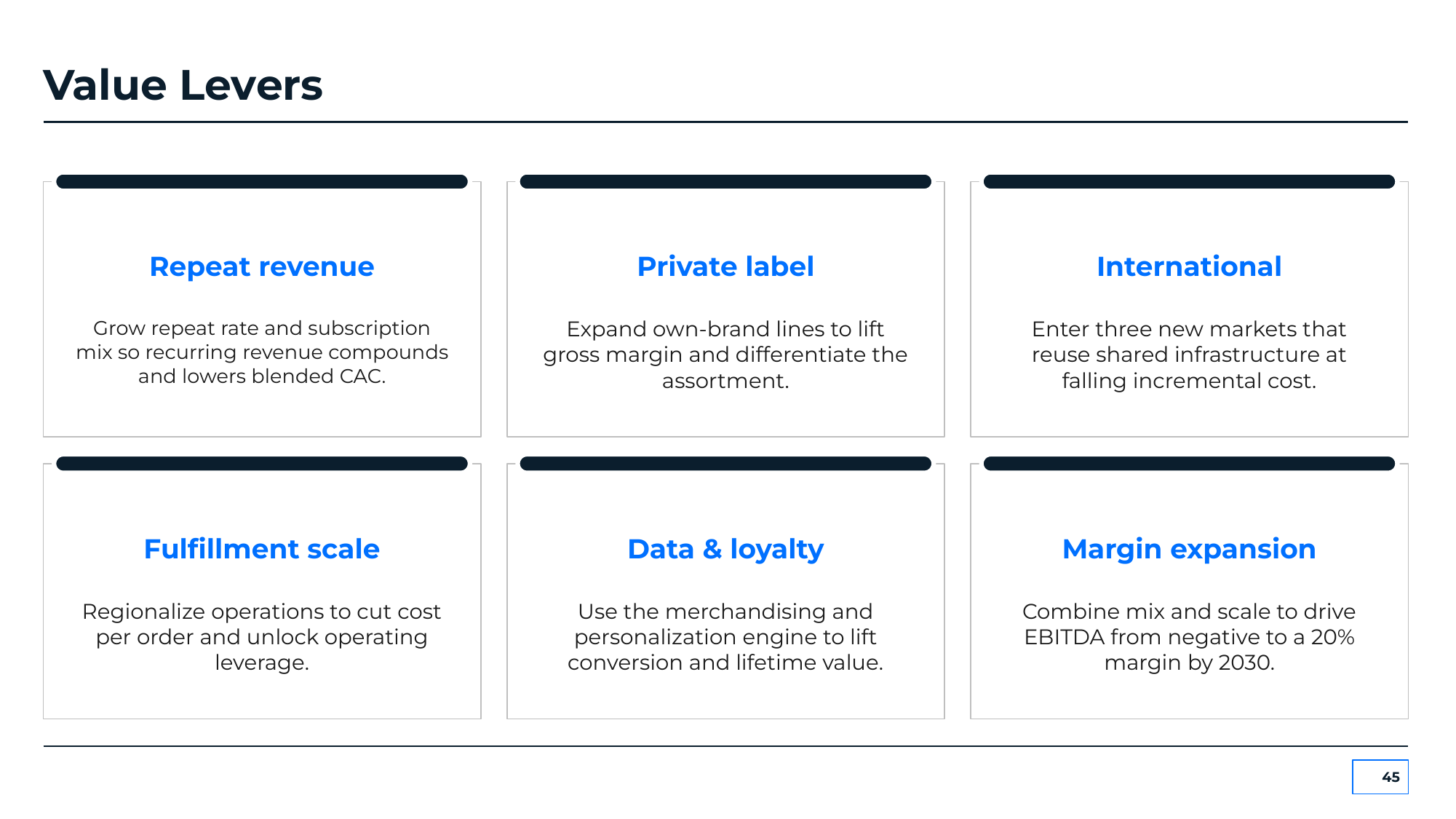

# Value Levers

Repeat revenue
Private label
International
Grow repeat rate and subscription mix so recurring revenue compounds and lowers blended CAC.
Expand own-brand lines to lift gross margin and differentiate the assortment.
Enter three new markets that reuse shared infrastructure at falling incremental cost.

Fulfillment scale
Data & loyalty
Margin expansion
Regionalize operations to cut cost per order and unlock operating leverage.
Use the merchandising and personalization engine to lift conversion and lifetime value.
Combine mix and scale to drive EBITDA from negative to a 20% margin by 2030.
45